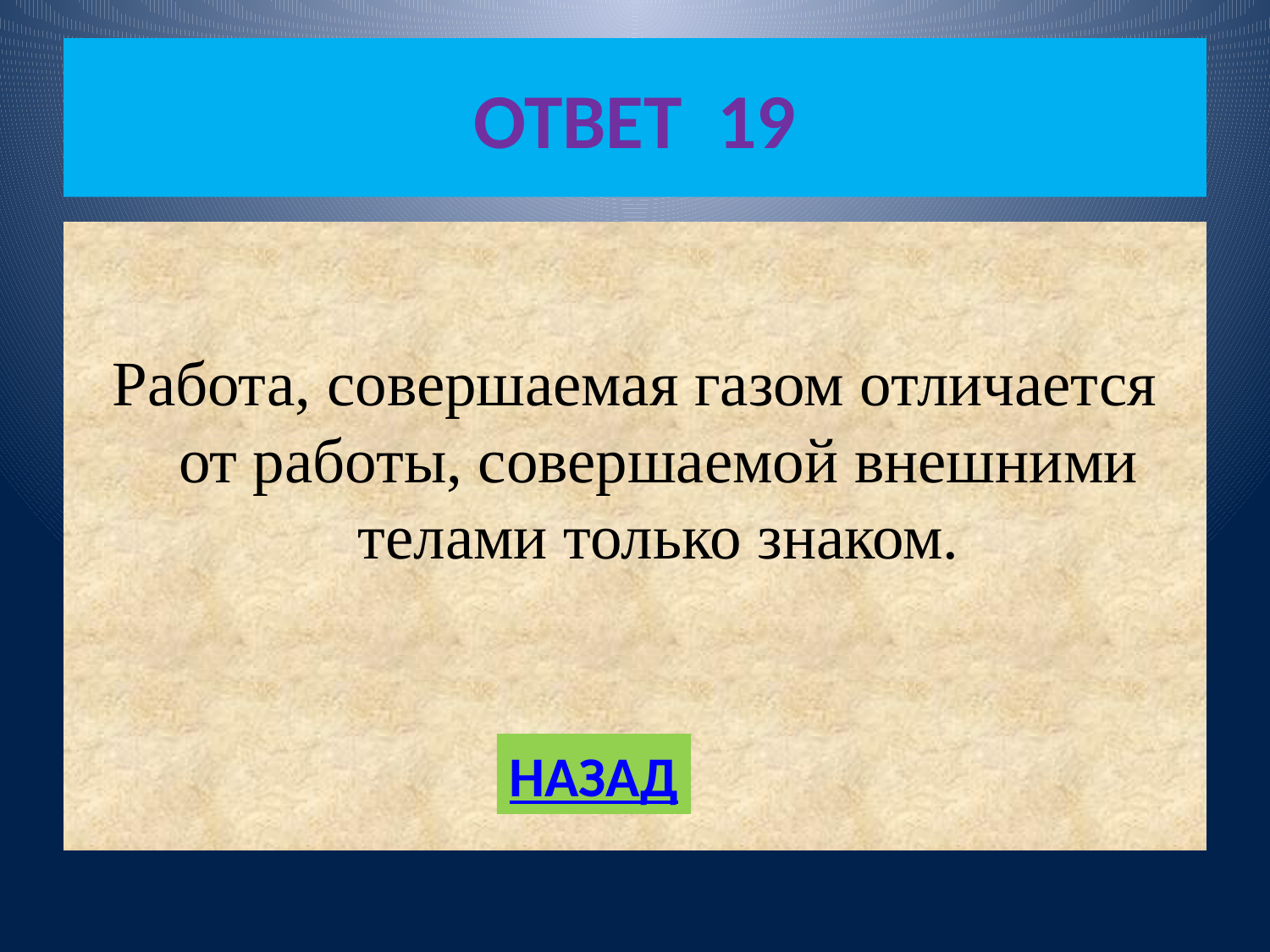

# ОТВЕТ  19

Работа, совершаемая газом отличается от работы, совершаемой внешними телами только знаком.

НАЗАД